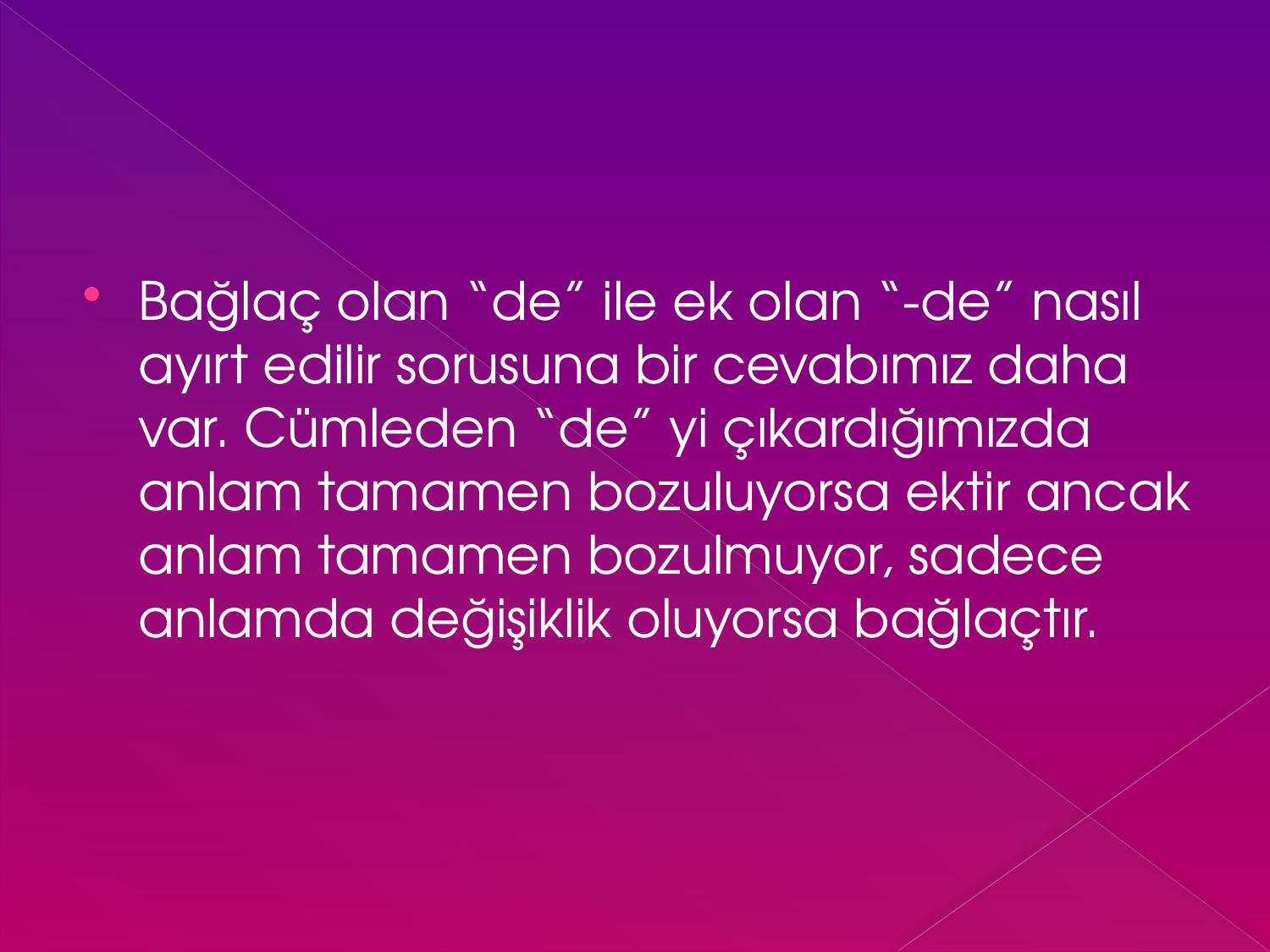

#
Bağlaç olan “de” ile ek olan “-de” nasıl ayırt edilir sorusuna bir cevabımız daha var. Cümleden “de” yi çıkardığımızda anlam tamamen bozuluyorsa ektir ancak anlam tamamen bozulmuyor, sadece anlamda değişiklik oluyorsa bağlaçtır.